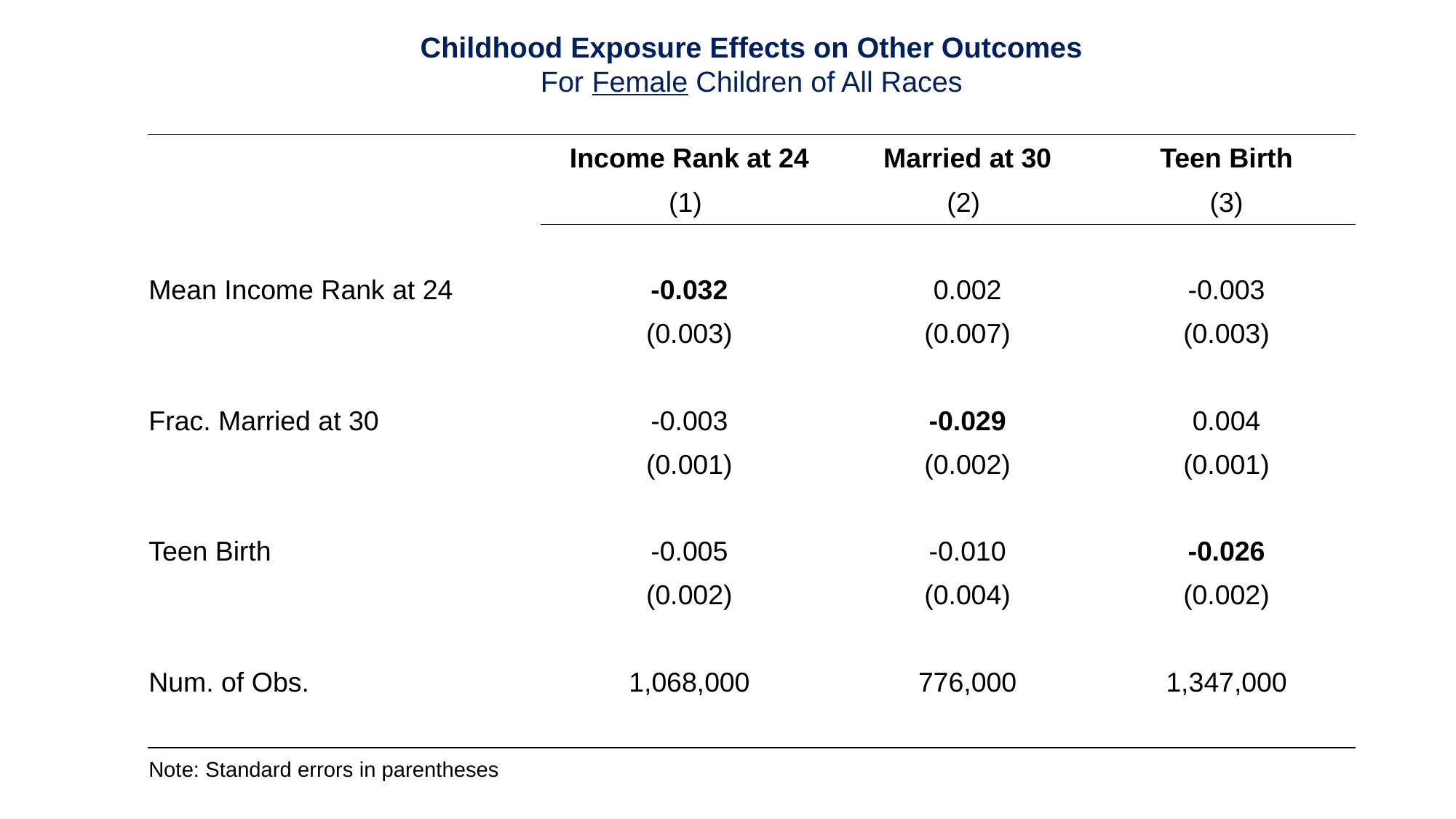

Childhood Exposure Effects on Other Outcomes
For Female Children of All Races
|  | Income Rank at 24 | Married at 30 | Teen Birth |
| --- | --- | --- | --- |
|  | (1) | (2) | (3) |
|  |  |  |  |
| Mean Income Rank at 24 | -0.032 | 0.002 | -0.003 |
|  | (0.003) | (0.007) | (0.003) |
|  |  |  |  |
| Frac. Married at 30 | -0.003 | -0.029 | 0.004 |
|  | (0.001) | (0.002) | (0.001) |
|  |  |  |  |
| Teen Birth | -0.005 | -0.010 | -0.026 |
|  | (0.002) | (0.004) | (0.002) |
|  |  |  |  |
| Num. of Obs. | 1,068,000 | 776,000 | 1,347,000 |
|  |  |  |  |
| Note: Standard errors in parentheses |  |  |  |